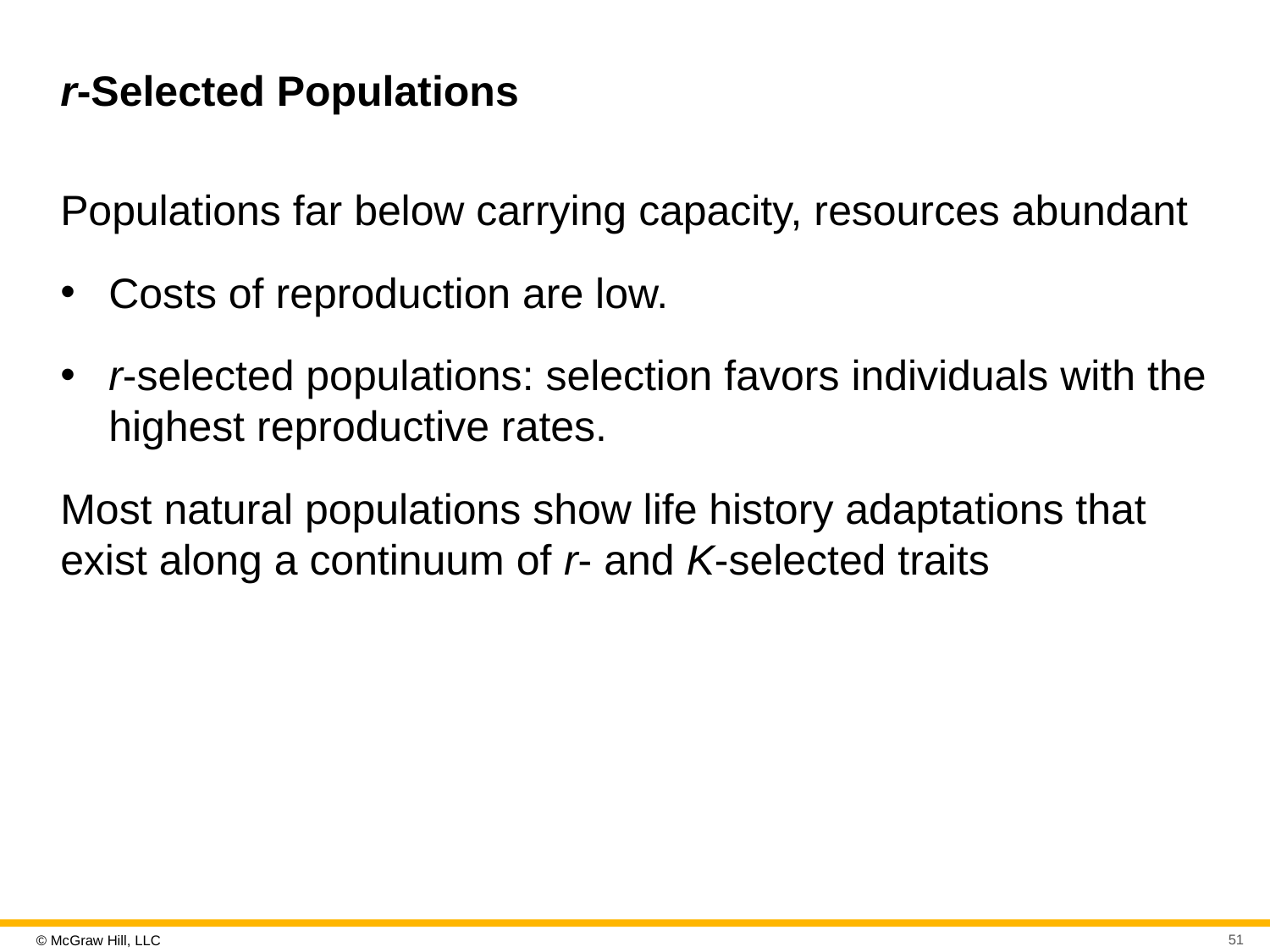

# r-Selected Populations
Populations far below carrying capacity, resources abundant
Costs of reproduction are low.
r-selected populations: selection favors individuals with the highest reproductive rates.
Most natural populations show life history adaptations that exist along a continuum of r- and K-selected traits
51